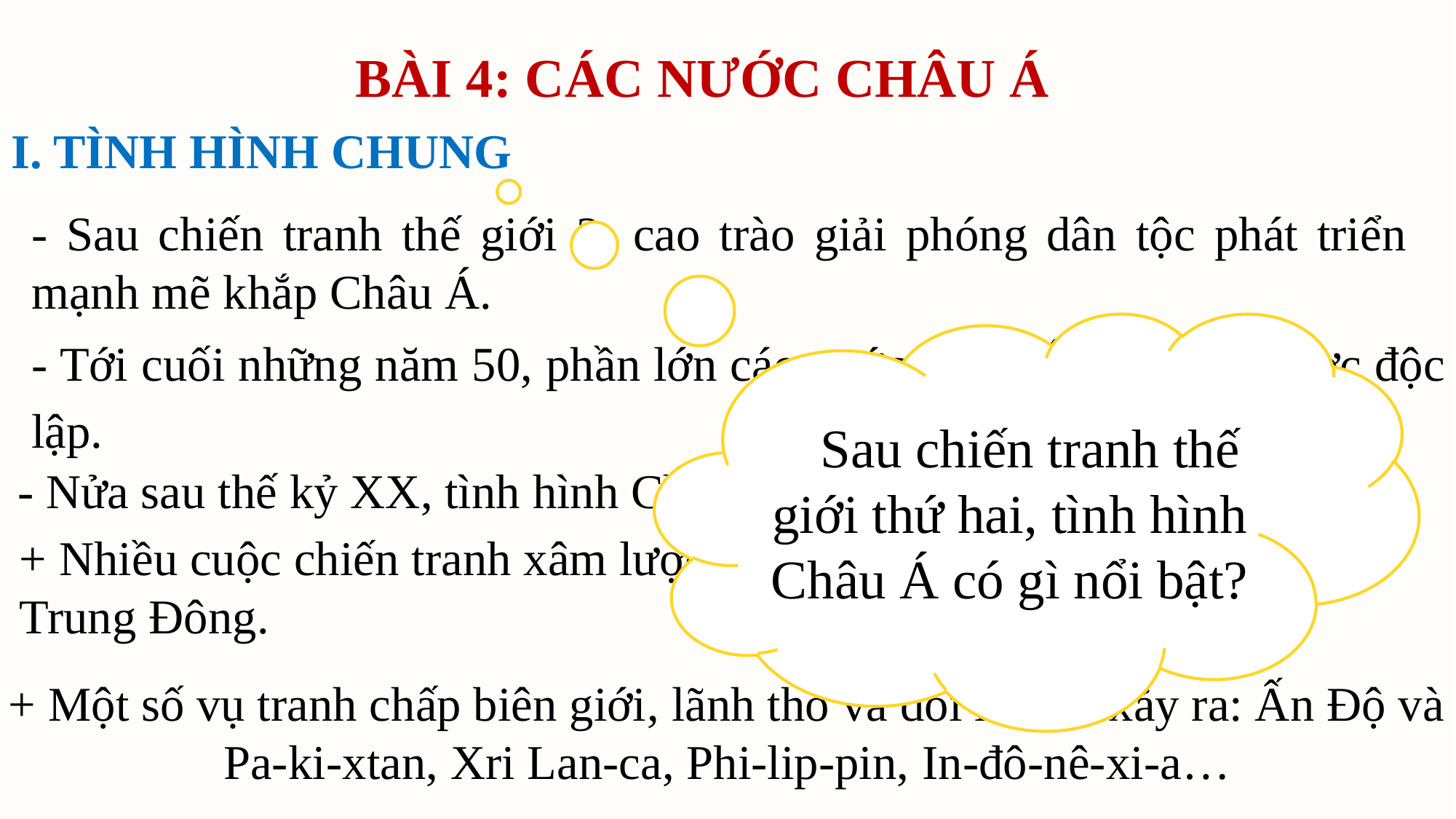

BÀI 4: CÁC NƯỚC CHÂU Á
I. TÌNH HÌNH CHUNG
- Sau chiến tranh thế giới 2, cao trào giải phóng dân tộc phát triển mạnh mẽ khắp Châu Á.
   Sau chiến tranh thế giới thứ hai, tình hình Châu Á có gì nổi bật?
- Tới cuối những năm 50, phần lớn các nước Châu Á đã giành được độc lập.
- Nửa sau thế kỷ XX, tình hình Châu Á không ổn định:
+ Nhiều cuộc chiến tranh xâm lược xảy ra ở khu vực Đông Nam Á và Trung Đông.
+ Một số vụ tranh chấp biên giới, lãnh thổ và đòi li khai xảy ra: Ấn Độ và Pa-ki-xtan, Xri Lan-ca, Phi-lip-pin, In-đô-nê-xi-a…